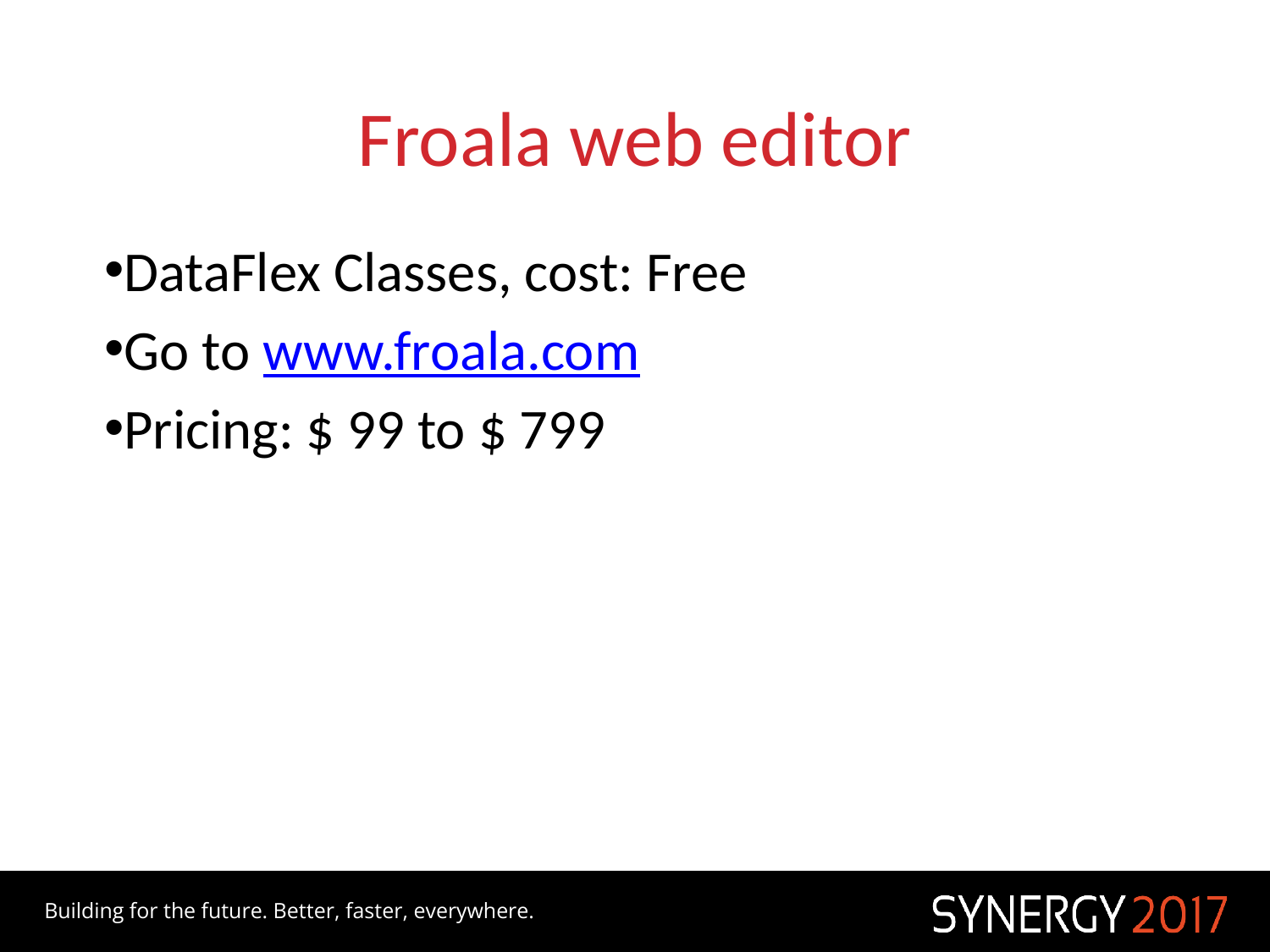

# Froala web editor
DataFlex Classes, cost: Free
Go to www.froala.com
Pricing: $ 99 to $ 799